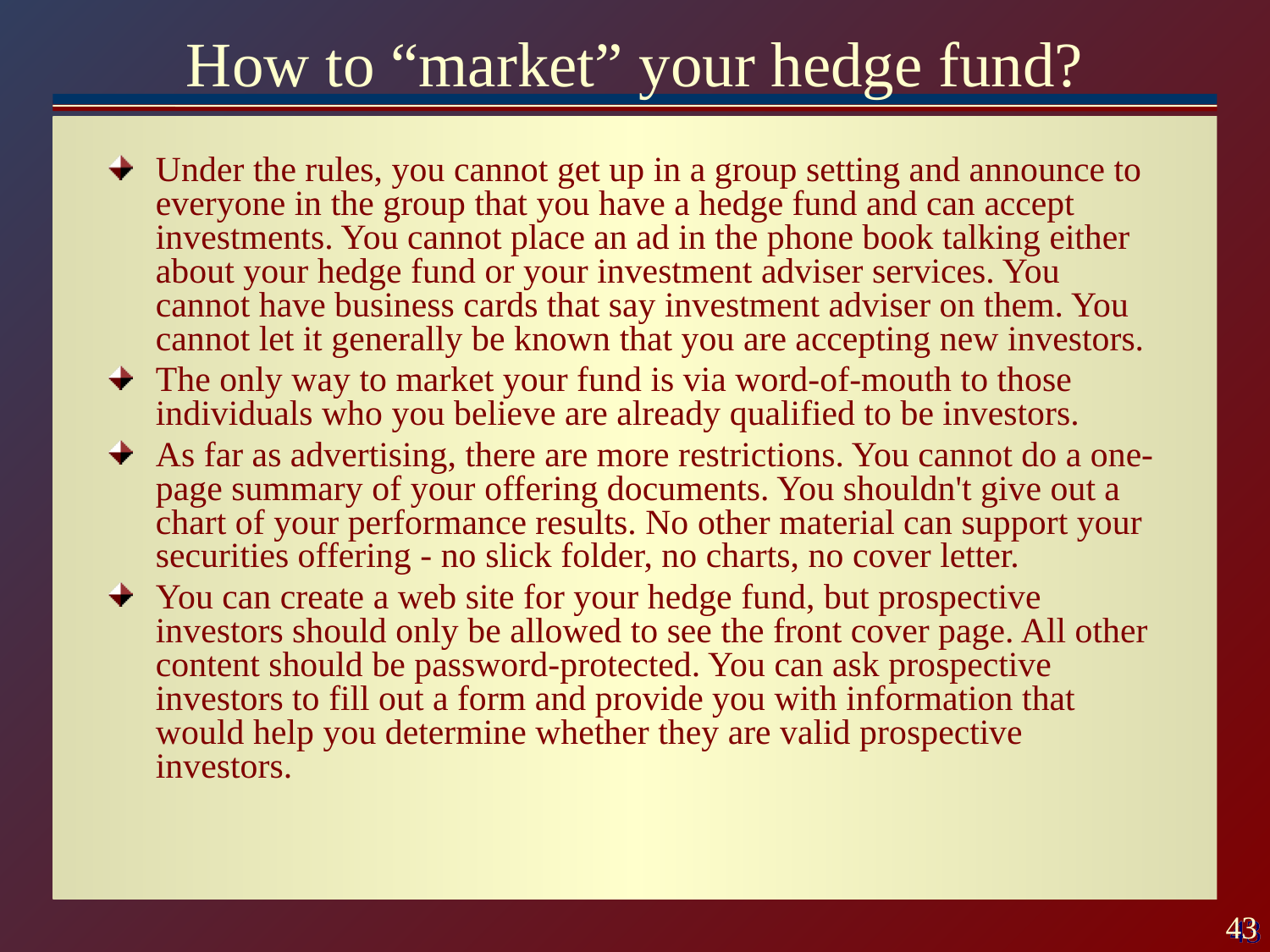

# How to “market” your hedge fund?
Under the rules, you cannot get up in a group setting and announce to everyone in the group that you have a hedge fund and can accept investments. You cannot place an ad in the phone book talking either about your hedge fund or your investment adviser services. You cannot have business cards that say investment adviser on them. You cannot let it generally be known that you are accepting new investors.
The only way to market your fund is via word-of-mouth to those individuals who you believe are already qualified to be investors.
As far as advertising, there are more restrictions. You cannot do a one-page summary of your offering documents. You shouldn't give out a chart of your performance results. No other material can support your securities offering - no slick folder, no charts, no cover letter.
You can create a web site for your hedge fund, but prospective investors should only be allowed to see the front cover page. All other content should be password-protected. You can ask prospective investors to fill out a form and provide you with information that would help you determine whether they are valid prospective investors.